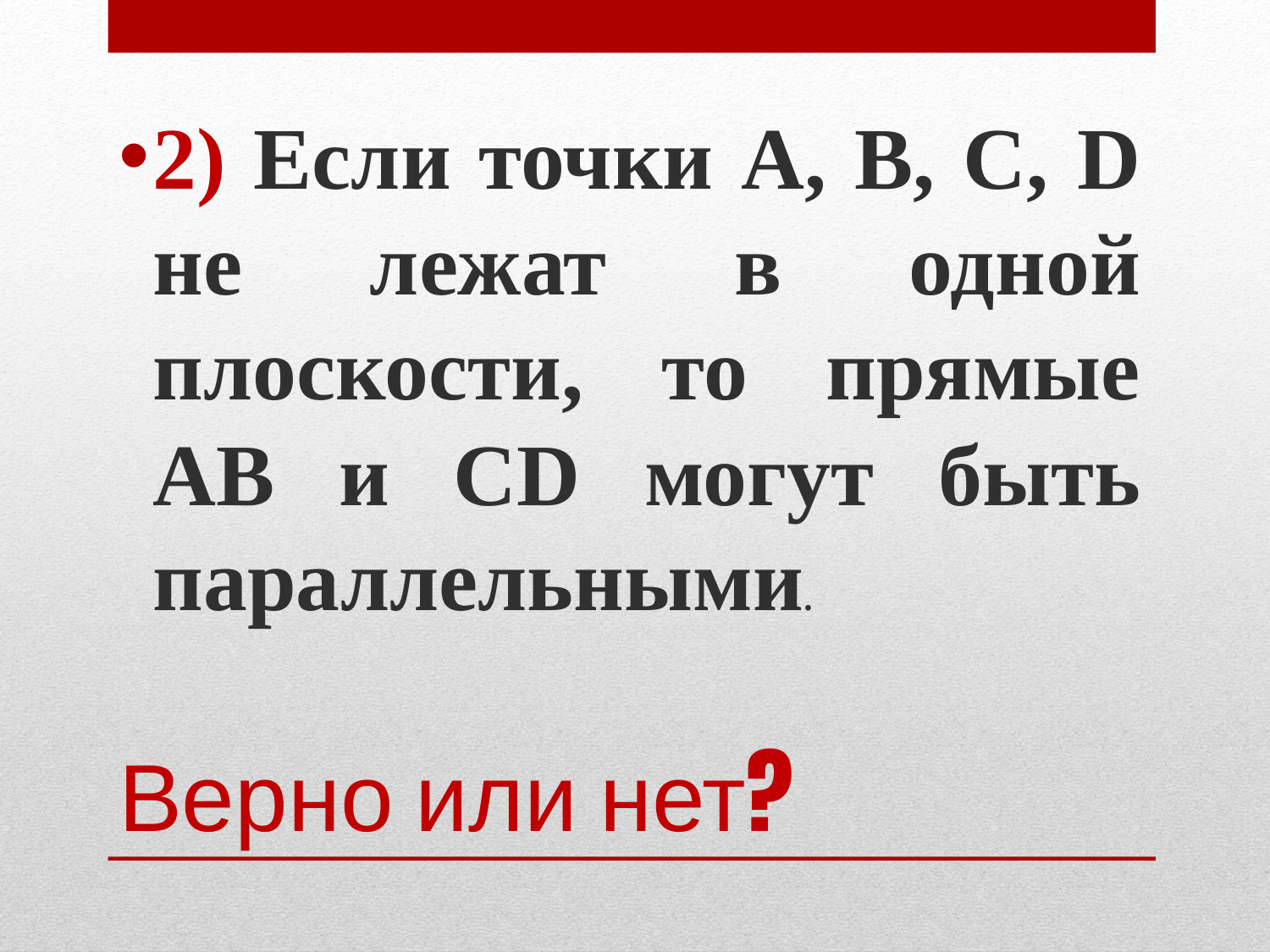

2) Если точки А, В, С, D не лежат в одной плоскости, то прямые АВ и СD могут быть параллельными.
# Верно или нет?